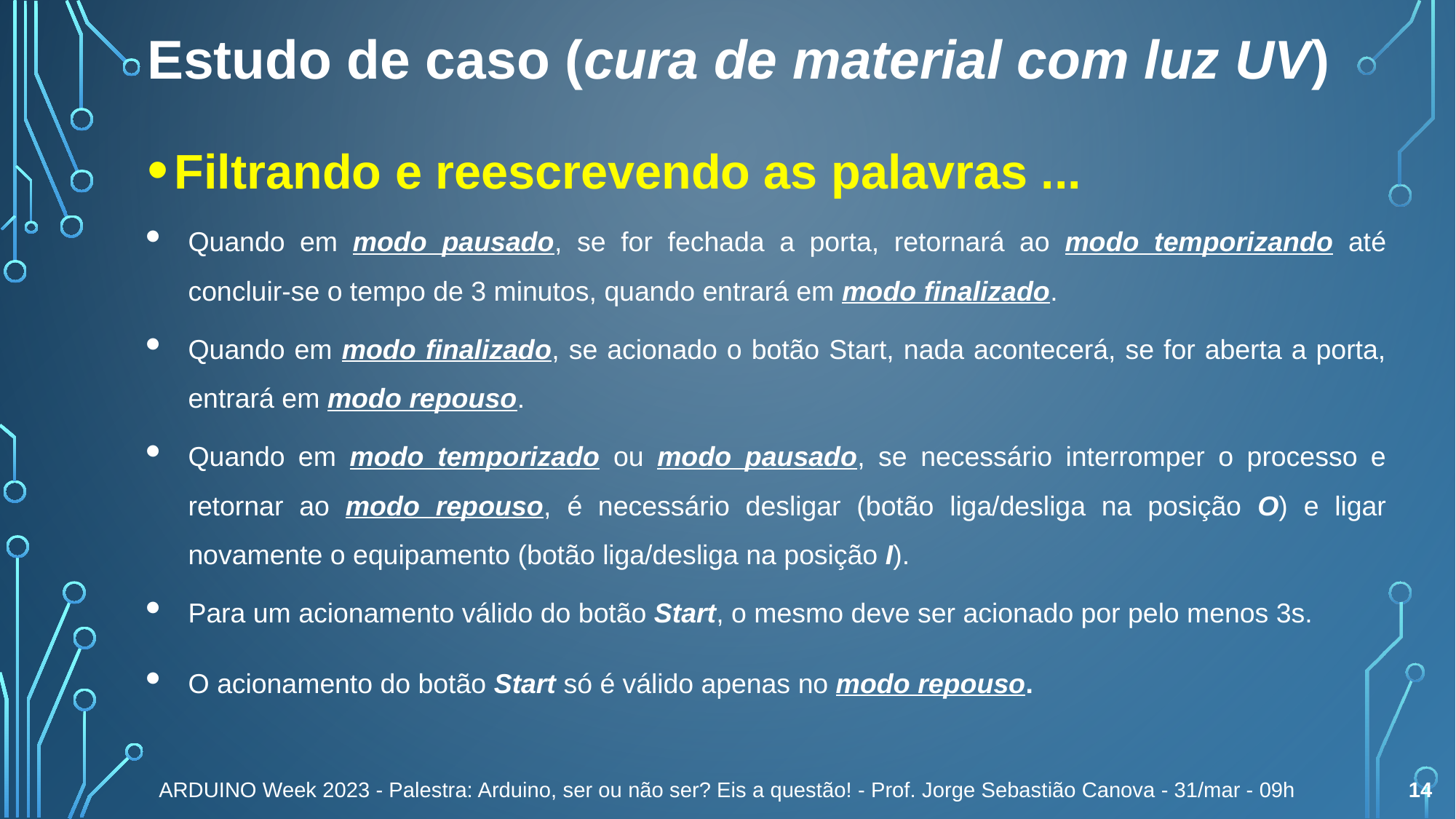

# Estudo de caso (cura de material com luz UV)
Filtrando e reescrevendo as palavras ...
Quando em modo pausado, se for fechada a porta, retornará ao modo temporizando até concluir-se o tempo de 3 minutos, quando entrará em modo finalizado.
Quando em modo finalizado, se acionado o botão Start, nada acontecerá, se for aberta a porta, entrará em modo repouso.
Quando em modo temporizado ou modo pausado, se necessário interromper o processo e retornar ao modo repouso, é necessário desligar (botão liga/desliga na posição O) e ligar novamente o equipamento (botão liga/desliga na posição I).
Para um acionamento válido do botão Start, o mesmo deve ser acionado por pelo menos 3s.
O acionamento do botão Start só é válido apenas no modo repouso.
ARDUINO Week 2023 - Palestra: Arduino, ser ou não ser? Eis a questão! - Prof. Jorge Sebastião Canova - 31/mar - 09h
14